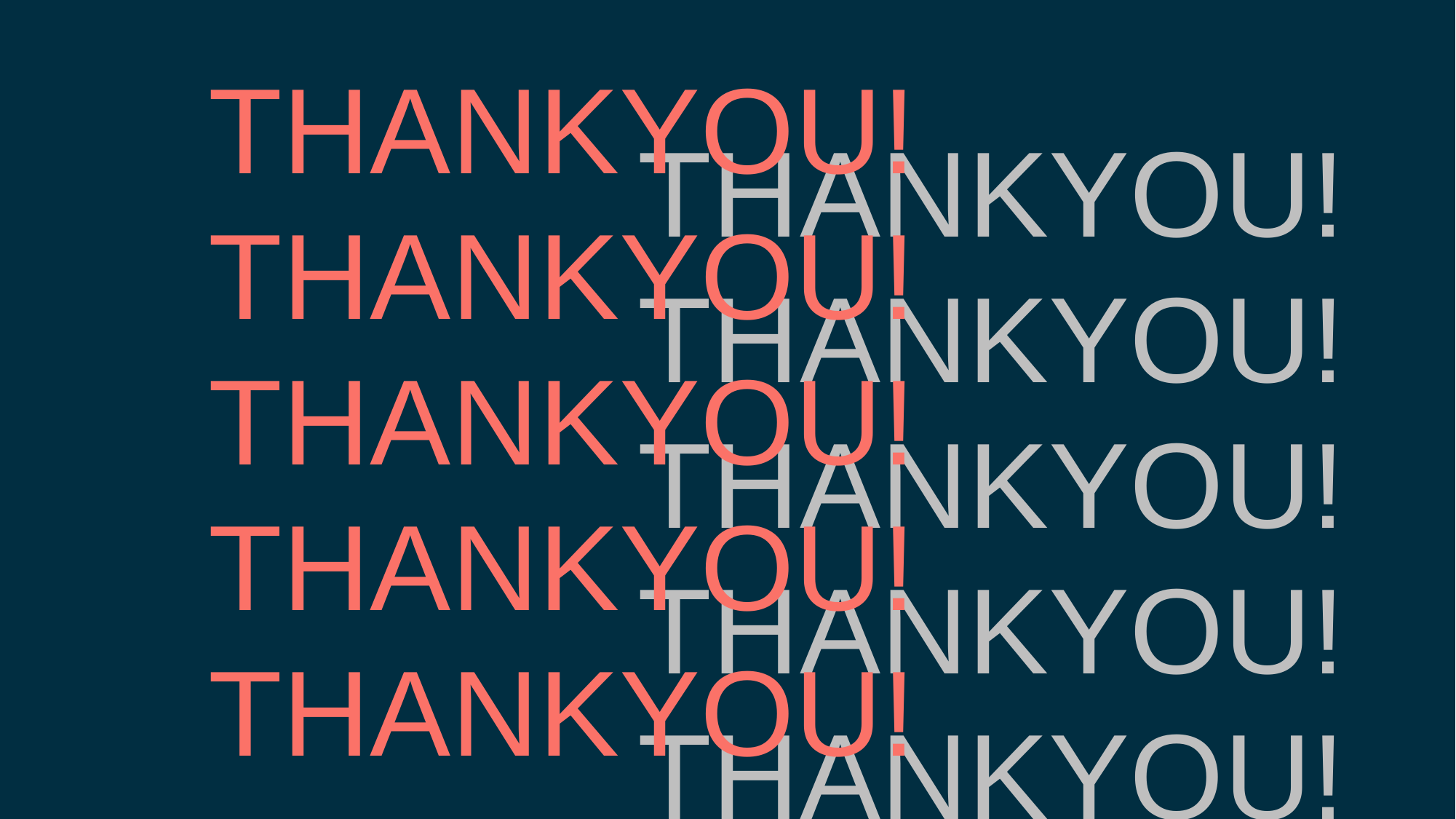

THANKYOU!
THANKYOU!
THANKYOU!
THANKYOU!
THANKYOU!
THANKYOU!
THANKYOU!
THANKYOU!
THANKYOU!
THANKYOU!